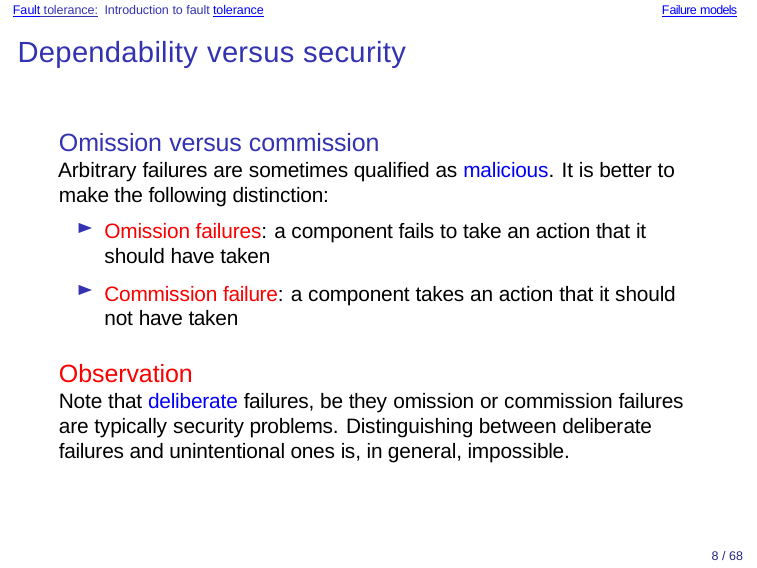

Fault tolerance: Introduction to fault tolerance
Failure models
Dependability versus security

Omission versus commission
Arbitrary failures are sometimes qualified as malicious. It is better to  make the following distinction:
Omission failures: a component fails to take an action that it  should have taken
Commission failure: a component takes an action that it should  not have taken

Observation
Note that deliberate failures, be they omission or commission failures  are typically security problems. Distinguishing between deliberate  failures and unintentional ones is, in general, impossible.
8 / 68